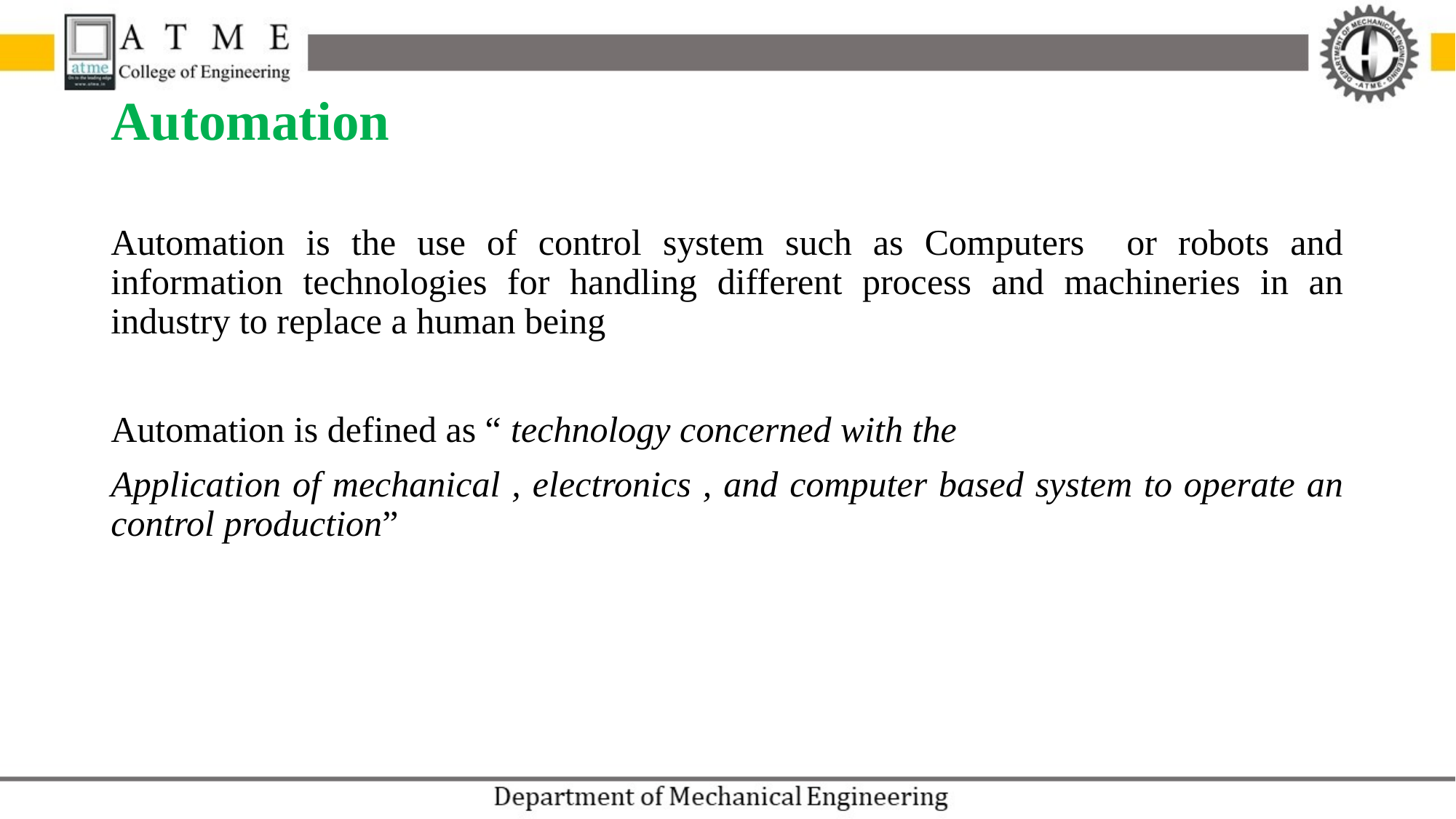

# Automation
Automation is the use of control system such as Computers  or robots and information technologies for handling different process and machineries in an industry to replace a human being

Automation is defined as “ technology concerned with the
Application of mechanical , electronics , and computer based system to operate an control production”